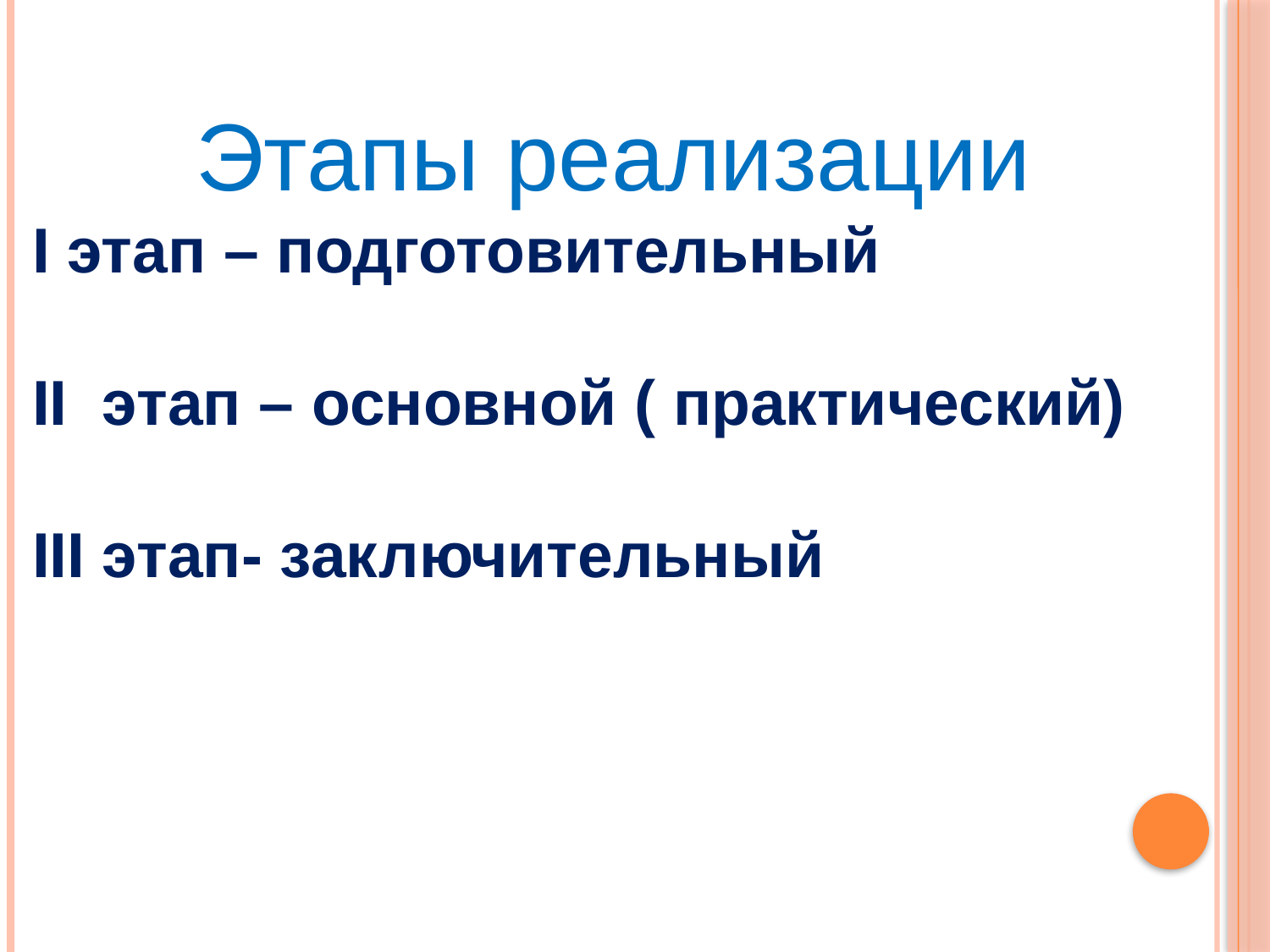

Этапы реализации
I этап – подготовительный
II  этап – основной ( практический)

III этап- заключительный